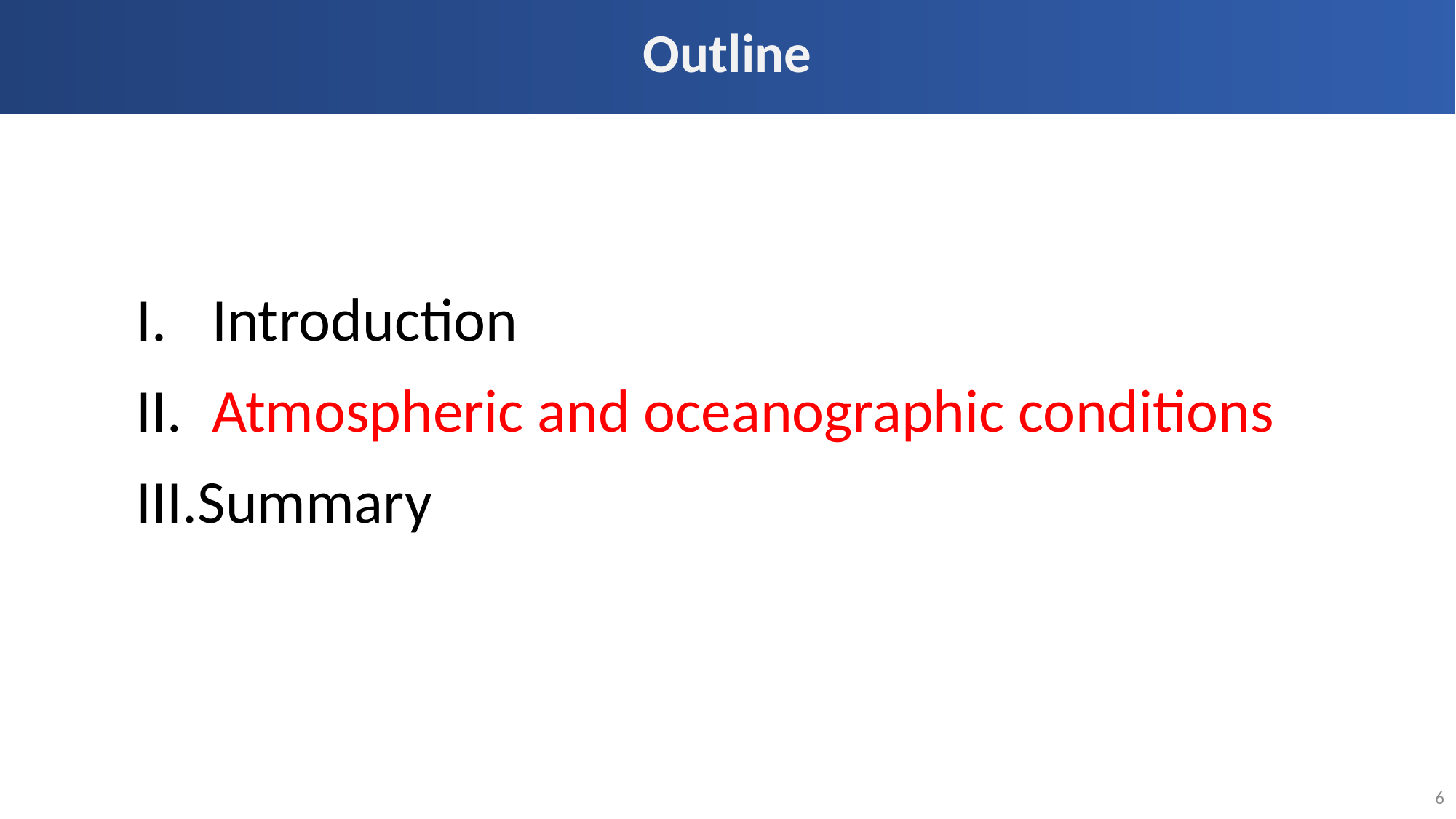

Outline
  Introduction
  Atmospheric and oceanographic conditions
Summary
6